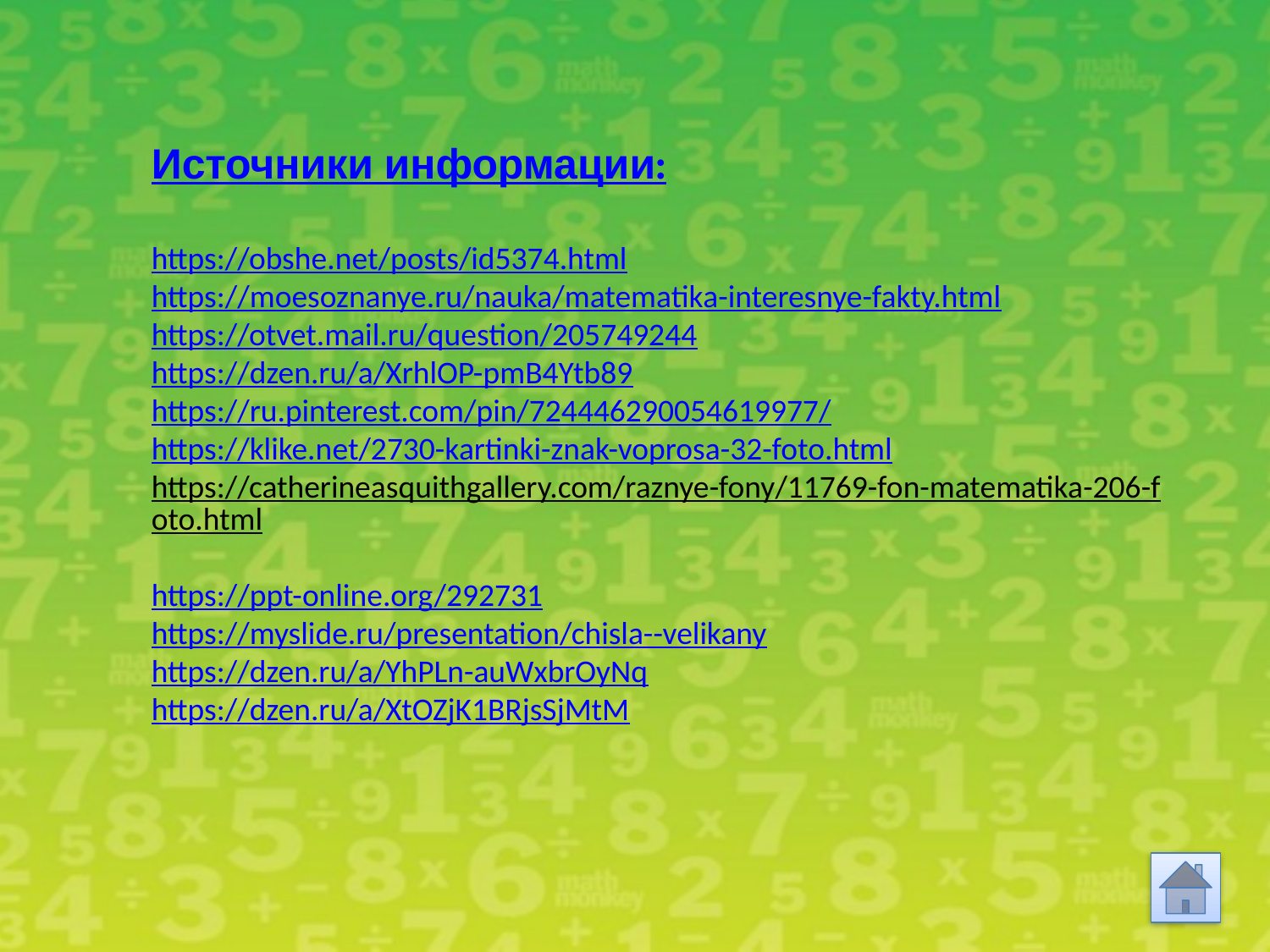

Источники информации:

https://obshe.net/posts/id5374.html
https://moesoznanye.ru/nauka/matematika-interesnye-fakty.html
https://otvet.mail.ru/question/205749244
https://dzen.ru/a/XrhlOP-pmB4Ytb89
https://ru.pinterest.com/pin/724446290054619977/
https://klike.net/2730-kartinki-znak-voprosa-32-foto.html
https://catherineasquithgallery.com/raznye-fony/11769-fon-matematika-206-foto.html
https://ppt-online.org/292731
https://myslide.ru/presentation/chisla--velikany
https://dzen.ru/a/YhPLn-auWxbrOyNq
https://dzen.ru/a/XtOZjK1BRjsSjMtM